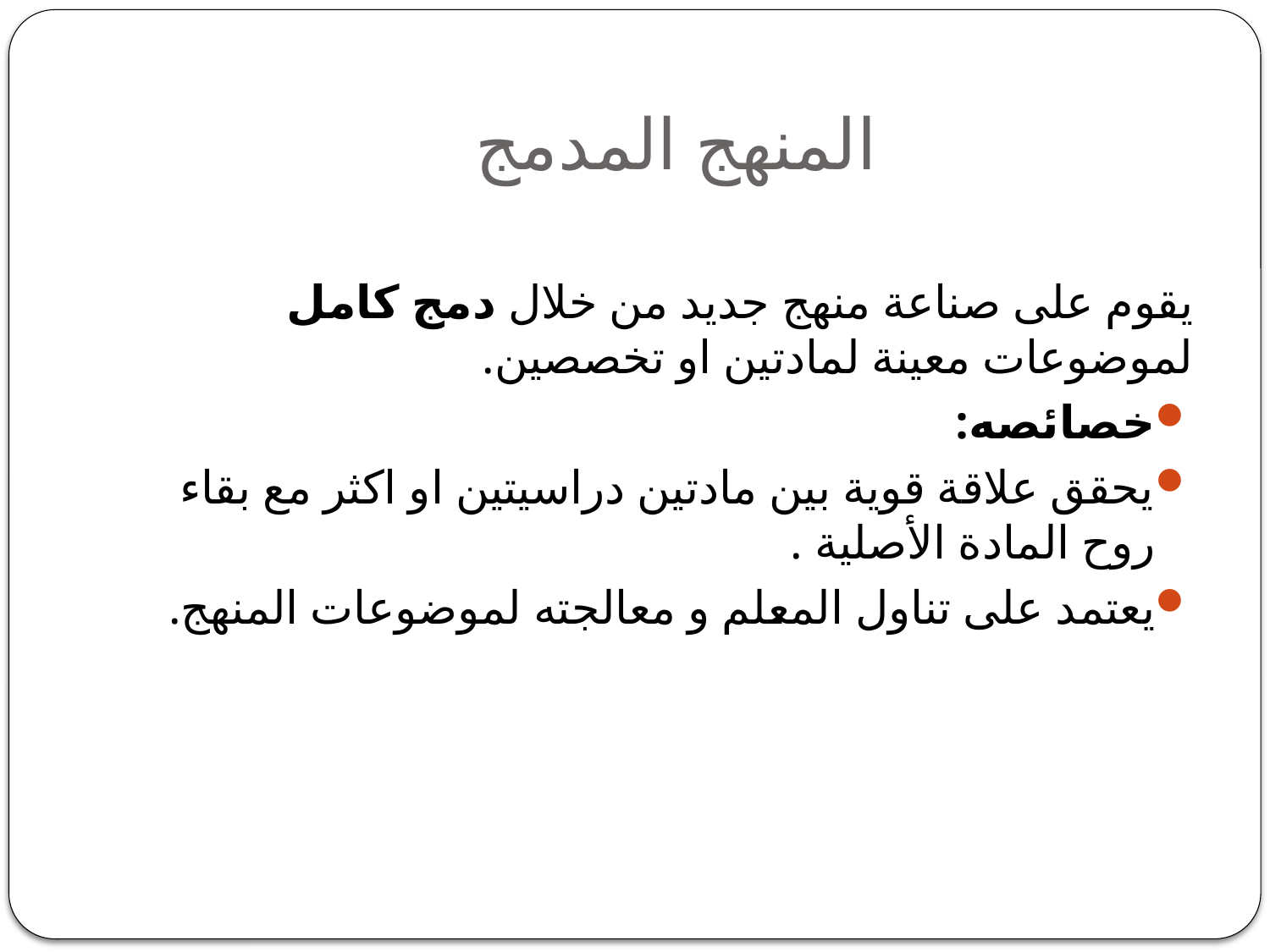

# المنهج المدمج

يقوم على صناعة منهج جديد من خلال دمج كامل لموضوعات معينة لمادتين او تخصصين.
خصائصه:
يحقق علاقة قوية بين مادتين دراسيتين او اكثر مع بقاء روح المادة الأصلية .
يعتمد على تناول المعلم و معالجته لموضوعات المنهج.